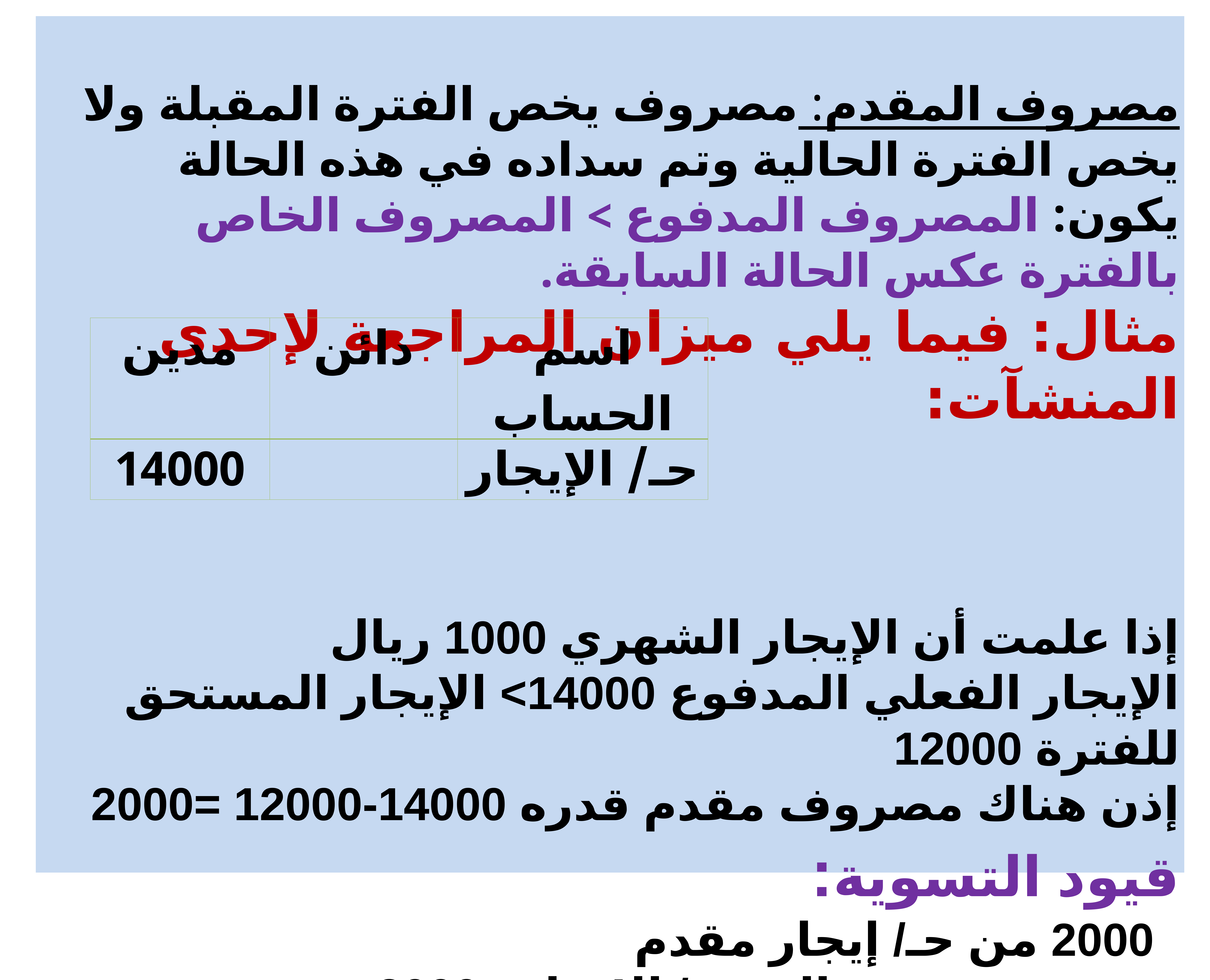

مصروف المقدم: مصروف يخص الفترة المقبلة ولا يخص الفترة الحالية وتم سداده في هذه الحالة يكون: المصروف المدفوع > المصروف الخاص بالفترة عكس الحالة السابقة.
مثال: فيما يلي ميزان المراجعة لإحدى المنشآت:

إذا علمت أن الإيجار الشهري 1000 ريال
الإيجار الفعلي المدفوع 14000> الإيجار المستحق للفترة 12000
إذن هناك مصروف مقدم قدره 14000-12000 =2000
قيود التسوية:
  2000 من حـ/ إيجار مقدم
2000   إلى حـ/ الإيجار

| مدين | دائن | اسم الحساب |
| --- | --- | --- |
| 14000 |  | حـ/ الإيجار |